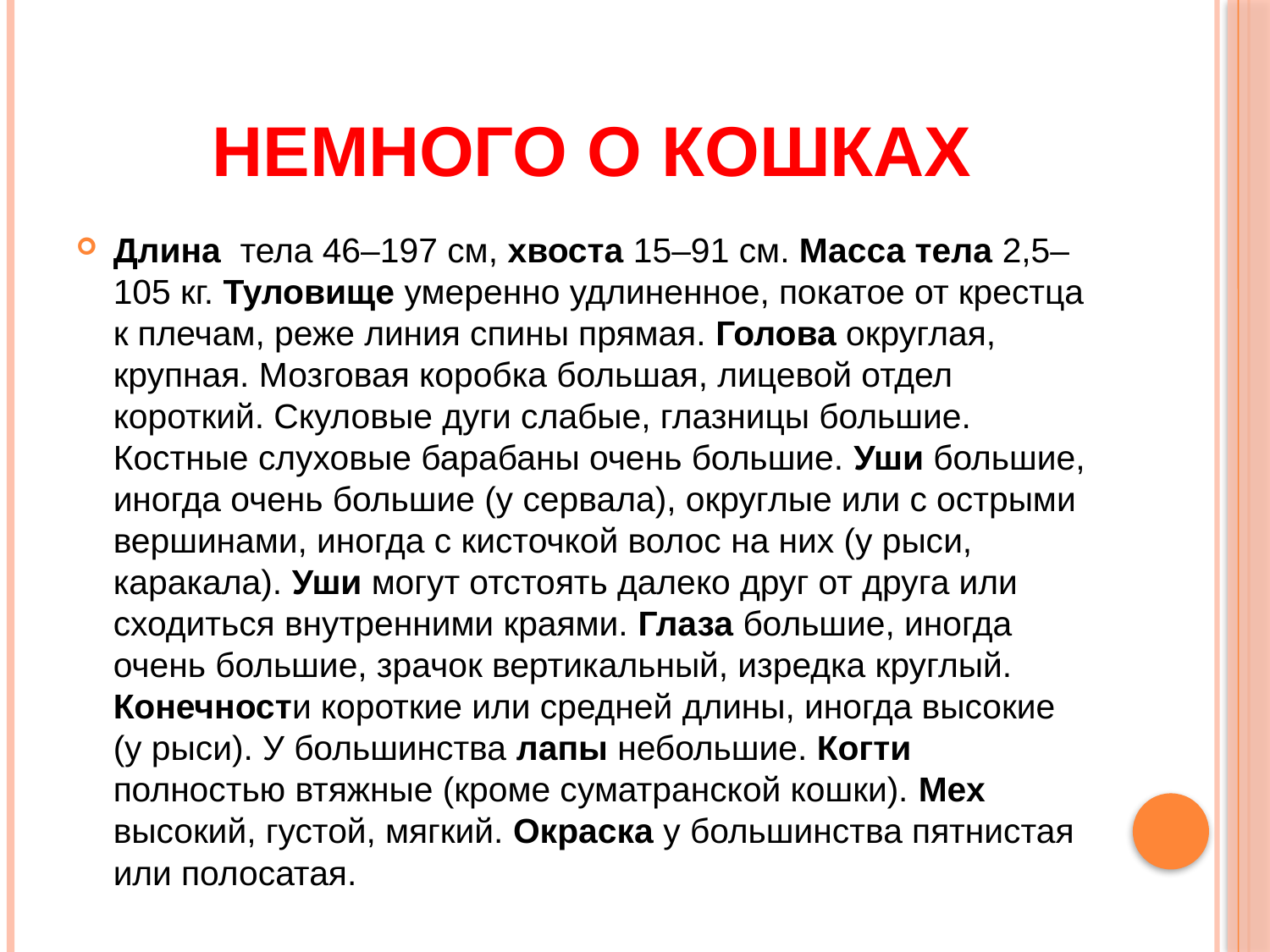

# немного о кошках
Длина  тела 46–197 см, хвоста 15–91 см. Масса тела 2,5–105 кг. Туловище умеренно удлиненное, покатое от крестца к плечам, реже линия спины прямая. Голова округлая, крупная. Мозговая коробка большая, лицевой отдел короткий. Скуловые дуги слабые, глазницы большие.   Костные слуховые барабаны очень большие. Уши большие, иногда очень большие (у сервала), округлые или с острыми вершинами, иногда с кисточкой волос на них (у рыси, каракала). Уши могут отстоять далеко друг от друга или сходиться внутренними краями. Глаза большие, иногда очень большие, зрачок вертикальный, изредка круглый. Конечности короткие или средней длины, иногда высокие (у рыси). У большинства лапы небольшие. Когти полностью втяжные (кроме суматранской кошки). Мех высокий, густой, мягкий. Окраска у большинства пятнистая или полосатая.